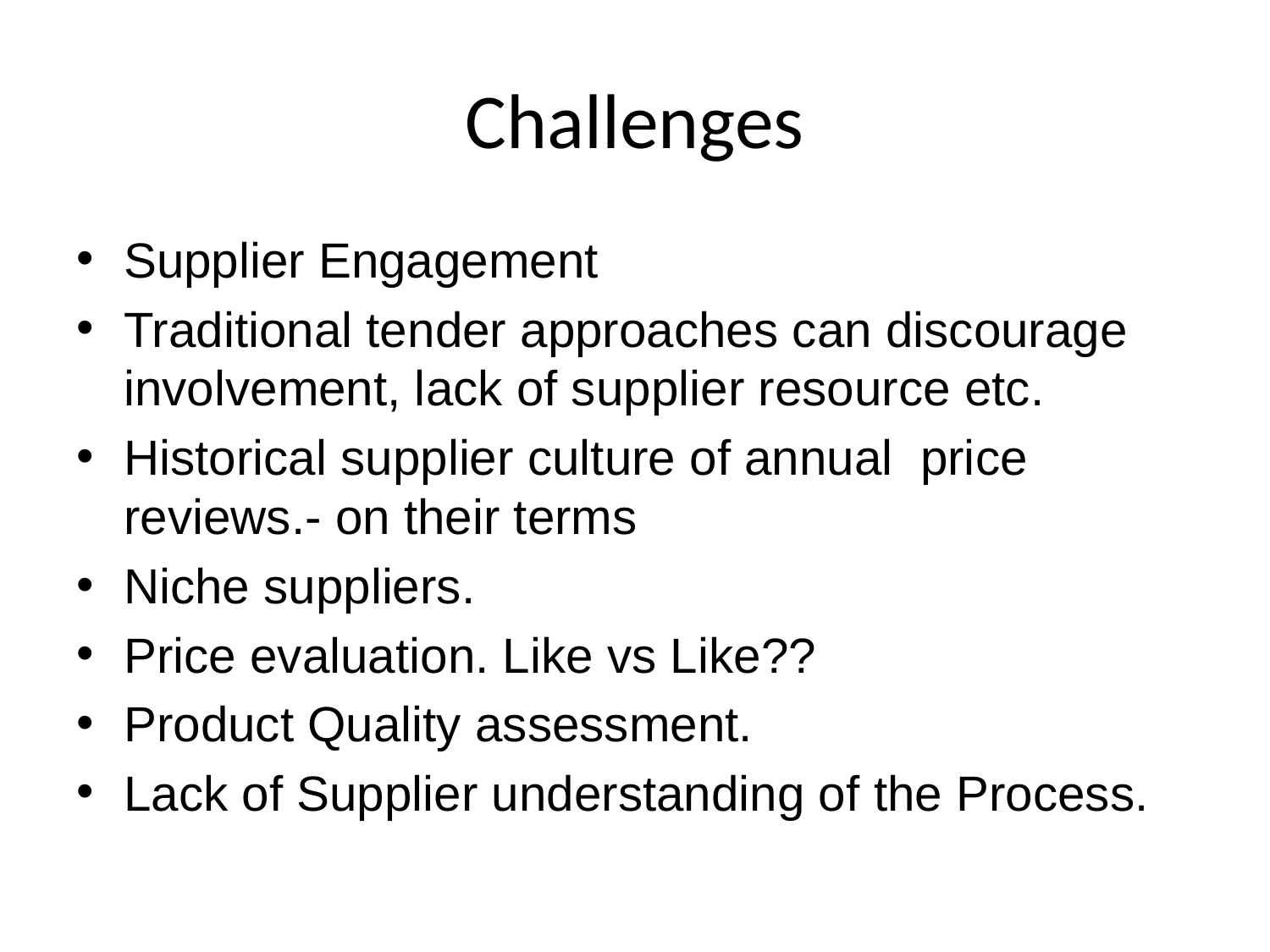

# Challenges
Supplier Engagement
Traditional tender approaches can discourage involvement, lack of supplier resource etc.
Historical supplier culture of annual  price reviews.- on their terms
Niche suppliers.
Price evaluation. Like vs Like??
Product Quality assessment.
Lack of Supplier understanding of the Process.